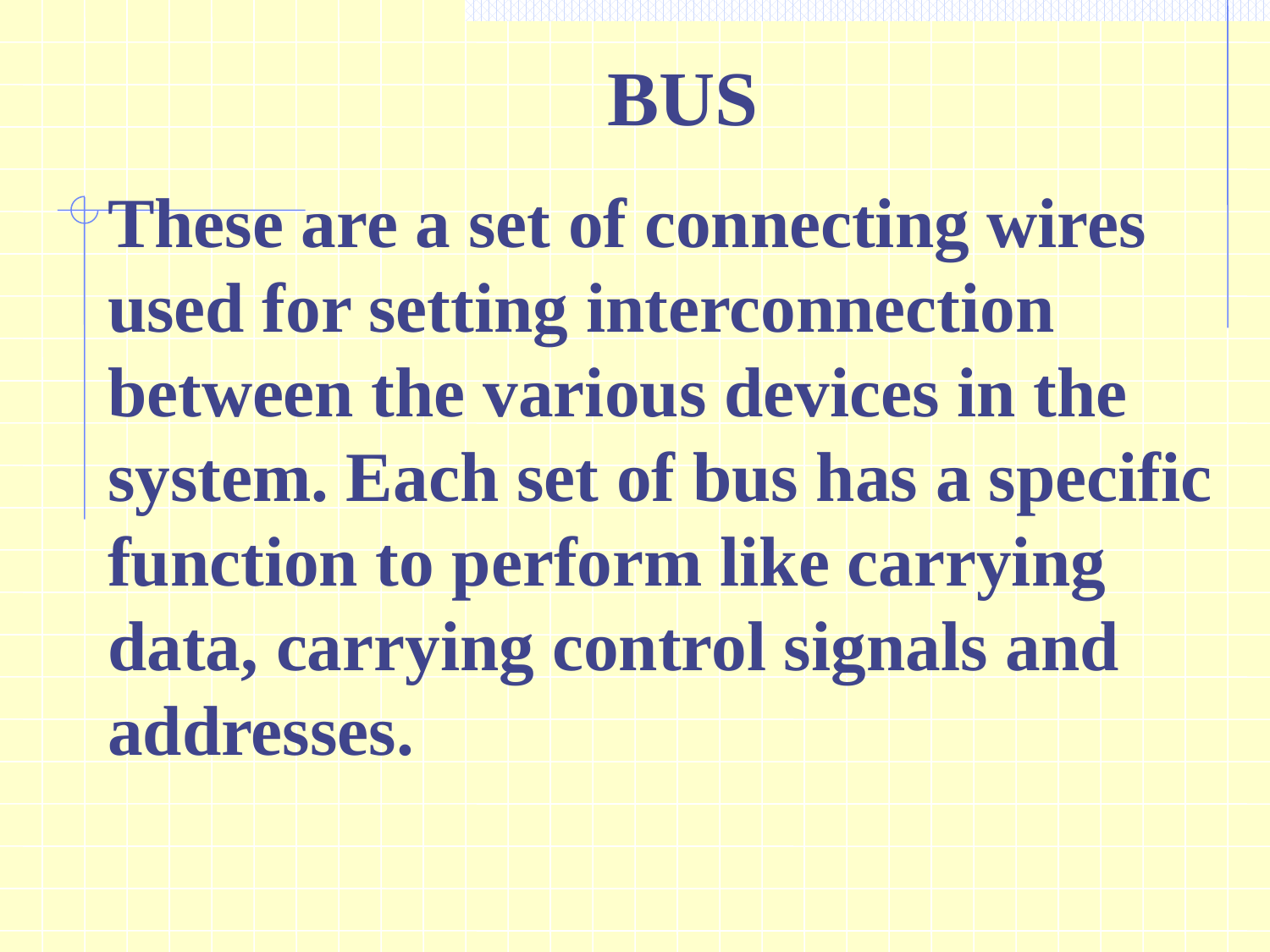

BUS
These are a set of connecting wires used for setting interconnection between the various devices in the system. Each set of bus has a specific function to perform like carrying data, carrying control signals and addresses.